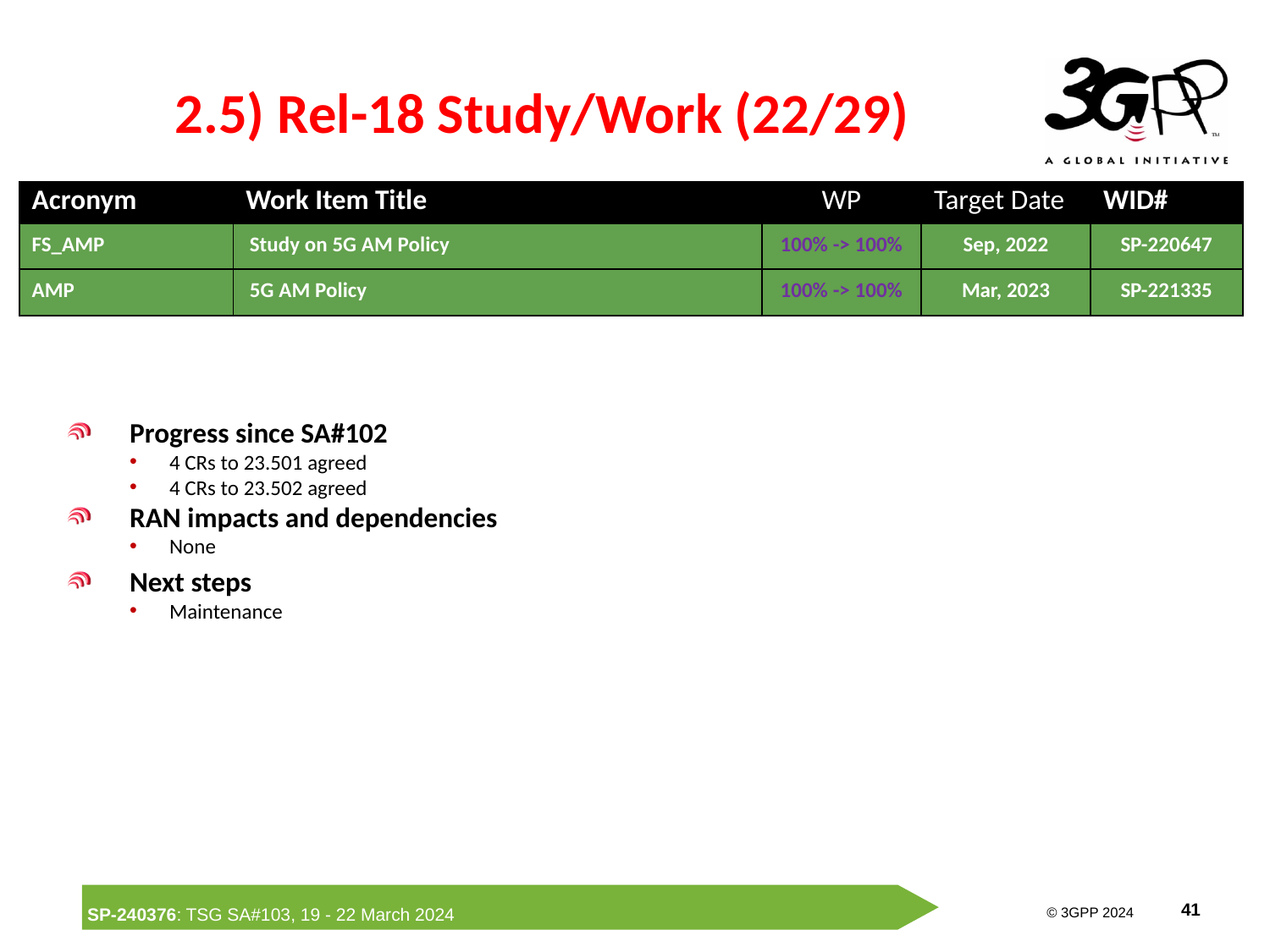

# 2.5) Rel-18 Study/Work (22/29)
| Acronym | Work Item Title | WP | Target Date | WID# |
| --- | --- | --- | --- | --- |
| FS\_AMP | Study on 5G AM Policy | 100% -> 100% | Sep, 2022 | SP-220647 |
| AMP | 5G AM Policy | 100% -> 100% | Mar, 2023 | SP-221335 |
Progress since SA#102
4 CRs to 23.501 agreed
4 CRs to 23.502 agreed
RAN impacts and dependencies
None
Next steps
Maintenance